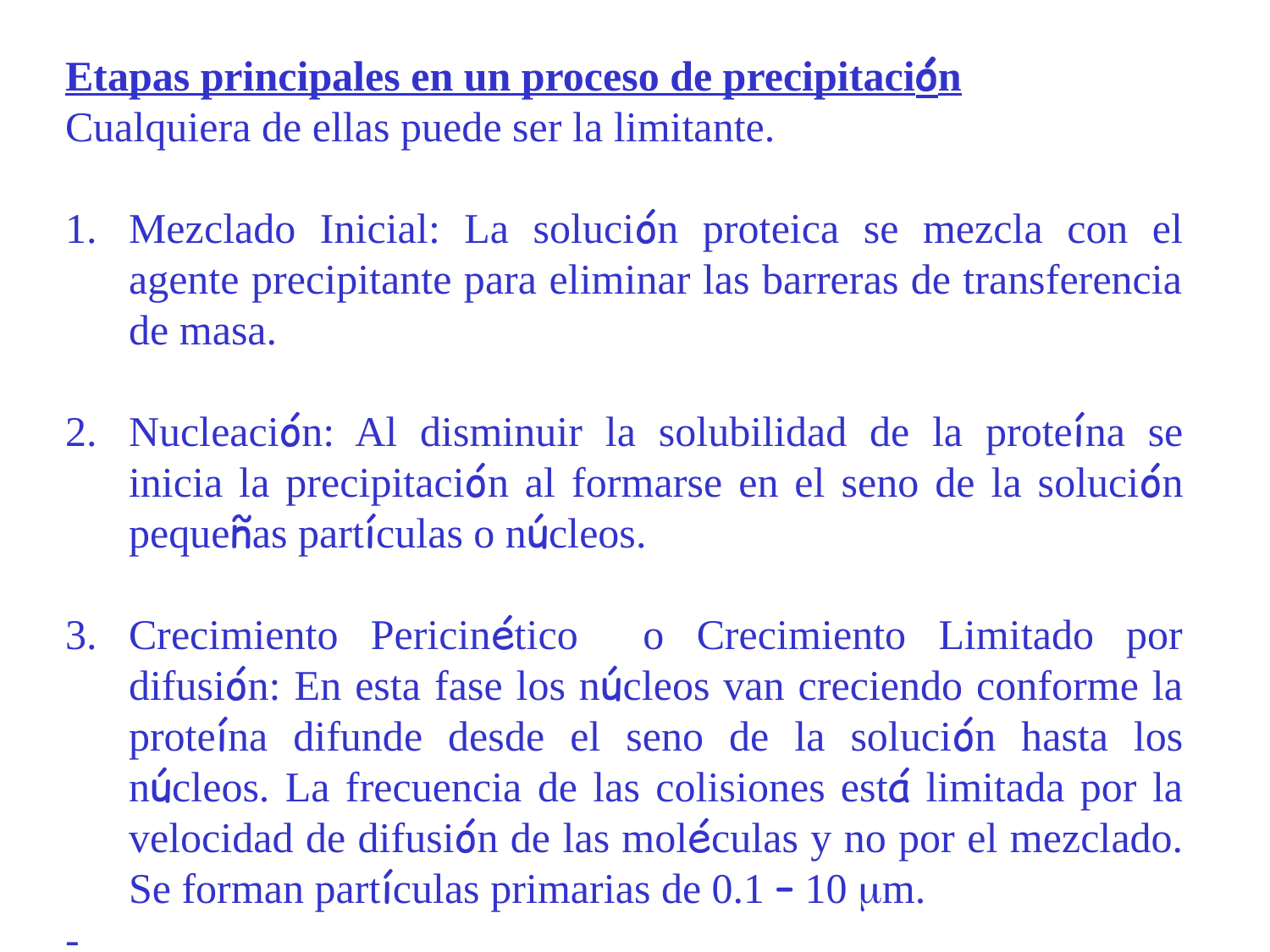

Etapas principales en un proceso de precipitación
Cualquiera de ellas puede ser la limitante.

Mezclado Inicial: La solución proteica se mezcla con el agente precipitante para eliminar las barreras de transferencia de masa.

Nucleación: Al disminuir la solubilidad de la proteína se inicia la precipitación al formarse en el seno de la solución pequeñas partículas o núcleos.

Crecimiento Pericinético  o Crecimiento Limitado por difusión: En esta fase los núcleos van creciendo conforme la proteína difunde desde el seno de la solución hasta los núcleos. La frecuencia de las colisiones está limitada por la velocidad de difusión de las moléculas y no por el mezclado. Se forman partículas primarias de 0.1 – 10 μm.
-